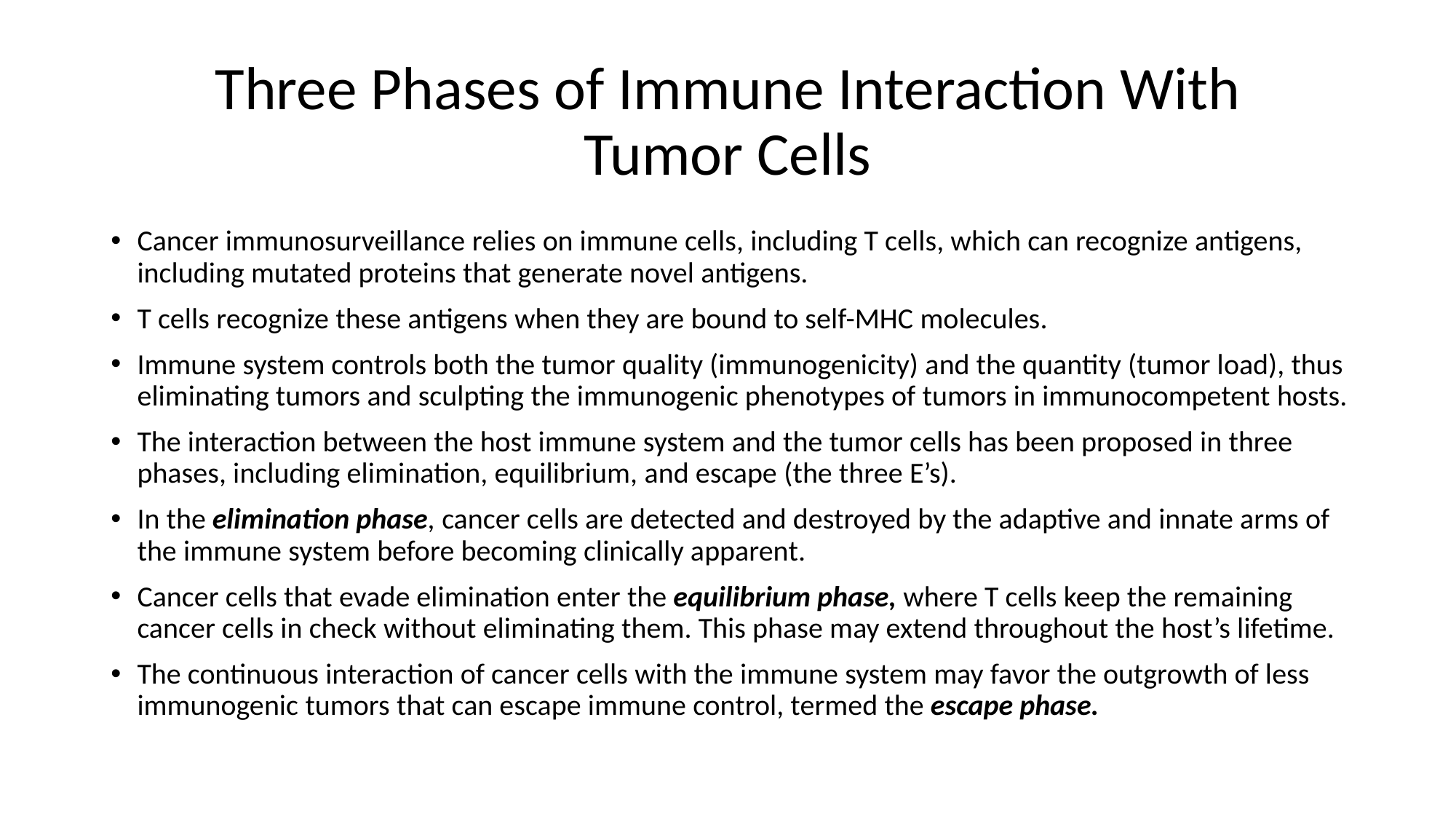

# Three Phases of Immune Interaction With Tumor Cells
Cancer immunosurveillance relies on immune cells, including T cells, which can recognize antigens, including mutated proteins that generate novel antigens.
T cells recognize these antigens when they are bound to self-MHC molecules.
Immune system controls both the tumor quality (immunogenicity) and the quantity (tumor load), thus eliminating tumors and sculpting the immunogenic phenotypes of tumors in immunocompetent hosts.
The interaction between the host immune system and the tumor cells has been proposed in three phases, including elimination, equilibrium, and escape (the three E’s).
In the elimination phase, cancer cells are detected and destroyed by the adaptive and innate arms of the immune system before becoming clinically apparent.
Cancer cells that evade elimination enter the equilibrium phase, where T cells keep the remaining cancer cells in check without eliminating them. This phase may extend throughout the host’s lifetime.
The continuous interaction of cancer cells with the immune system may favor the outgrowth of less immunogenic tumors that can escape immune control, termed the escape phase.